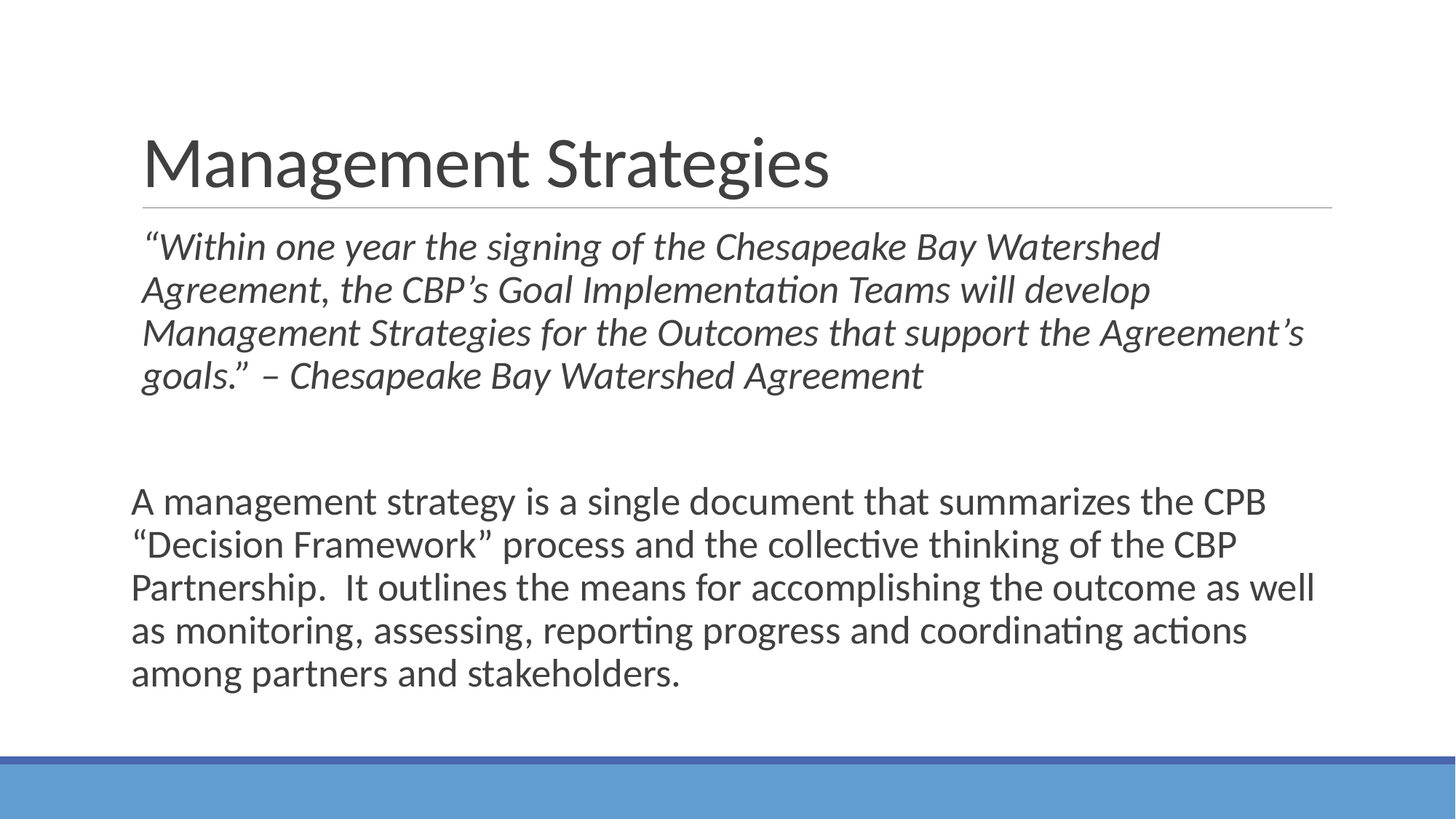

# Management Strategies
“Within one year the signing of the Chesapeake Bay Watershed Agreement, the CBP’s Goal Implementation Teams will develop Management Strategies for the Outcomes that support the Agreement’s goals.” – Chesapeake Bay Watershed Agreement

A management strategy is a single document that summarizes the CPB “Decision Framework” process and the collective thinking of the CBP Partnership.  It outlines the means for accomplishing the outcome as well as monitoring, assessing, reporting progress and coordinating actions among partners and stakeholders.